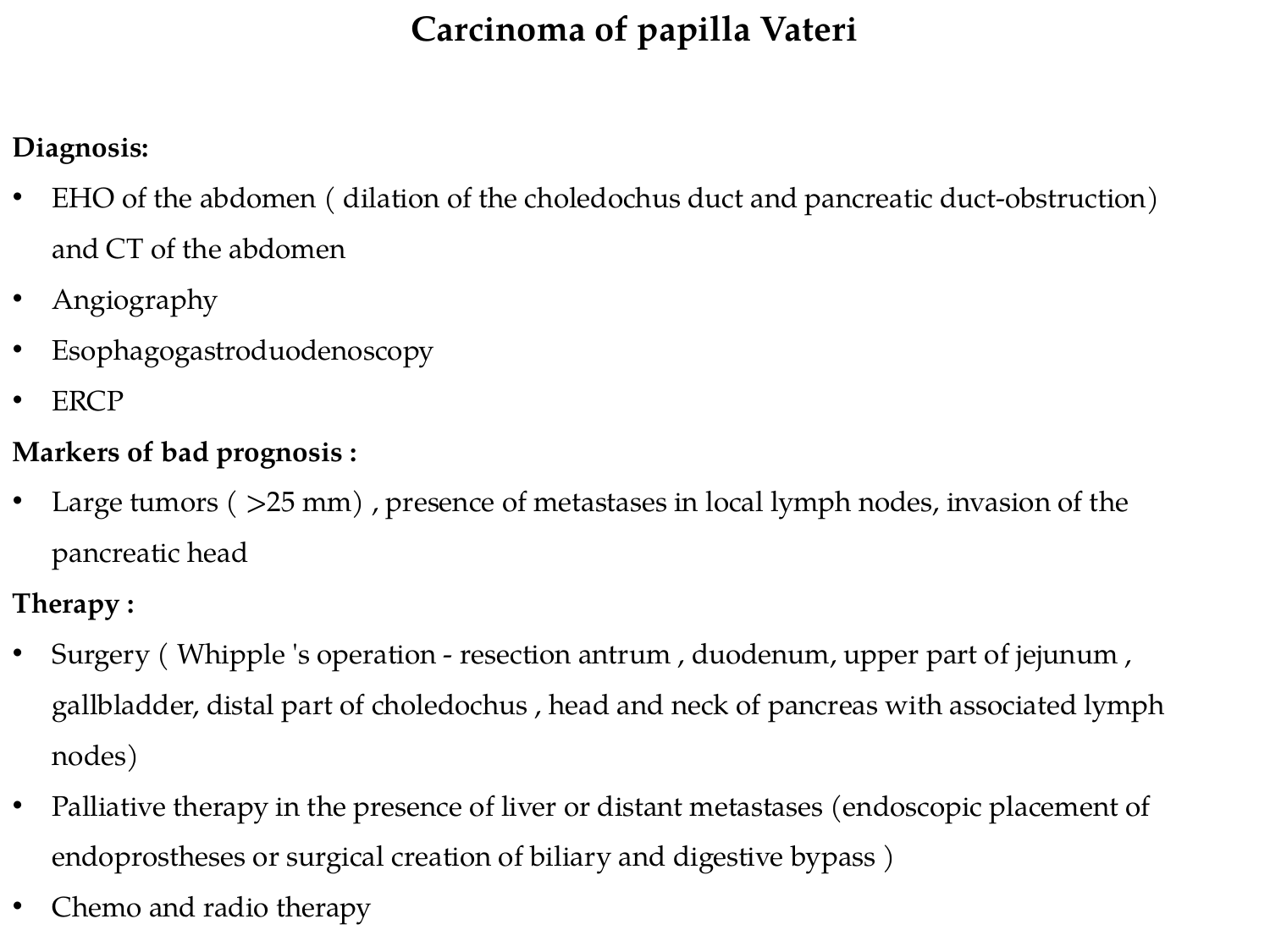

Carcinoma of papilla Vateri
Diagnosis:
EHO of the abdomen ( dilation of the choledochus duct and pancreatic duct-obstruction) and CT of the abdomen
Angiography
Esophagogastroduodenoscopy
ERCP
Markers of bad prognosis :
Large tumors ( >25 mm) , presence of metastases in local lymph nodes, invasion of the pancreatic head
Therapy :
Surgery ( Whipple 's operation - resection antrum , duodenum, upper part of jejunum , gallbladder, distal part of choledochus , head and neck of pancreas with associated lymph nodes)
Palliative therapy in the presence of liver or distant metastases (endoscopic placement of endoprostheses or surgical creation of biliary and digestive bypass )
Chemo and radio therapy